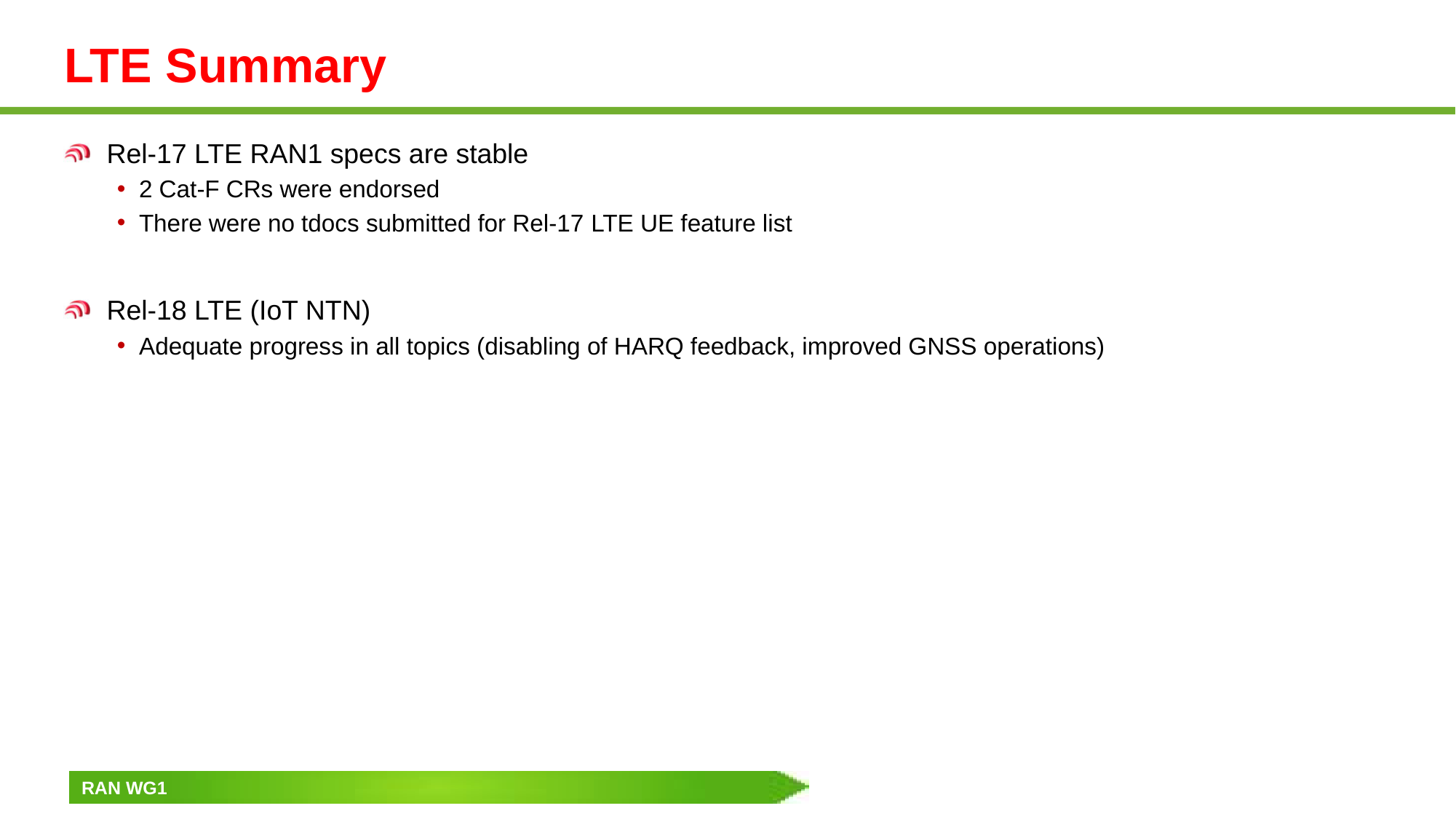

# LTE Summary
Rel-17 LTE RAN1 specs are stable
2 Cat-F CRs were endorsed
There were no tdocs submitted for Rel-17 LTE UE feature list

Rel-18 LTE (IoT NTN)
Adequate progress in all topics (disabling of HARQ feedback, improved GNSS operations)